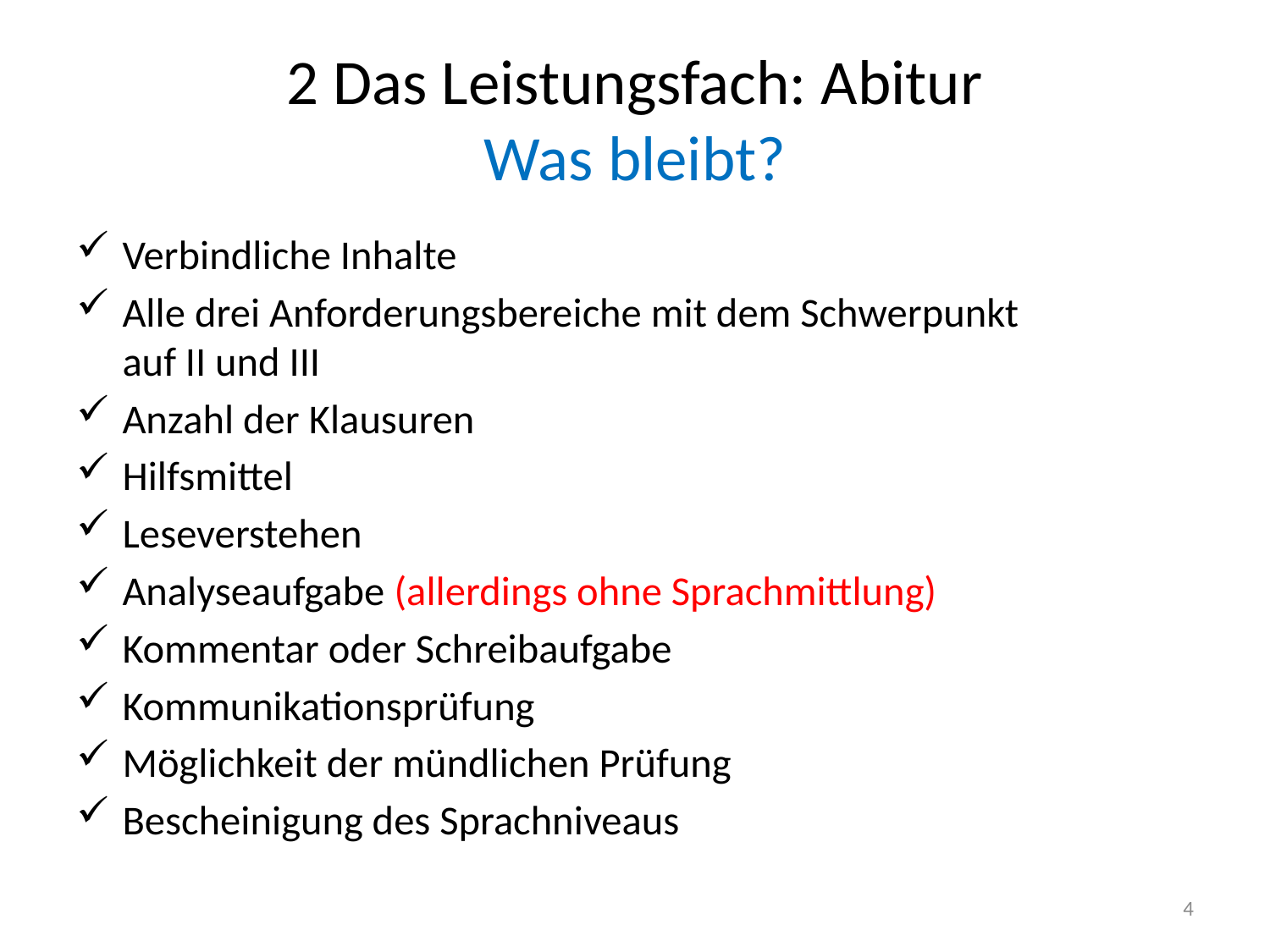

# 2 Das Leistungsfach: Abitur Was bleibt?
Verbindliche Inhalte
Alle drei Anforderungsbereiche mit dem Schwerpunkt
auf II und III
Anzahl der Klausuren
Hilfsmittel
Leseverstehen
Analyseaufgabe (allerdings ohne Sprachmittlung)
Kommentar oder Schreibaufgabe
Kommunikationsprüfung
Möglichkeit der mündlichen Prüfung
Bescheinigung des Sprachniveaus

4